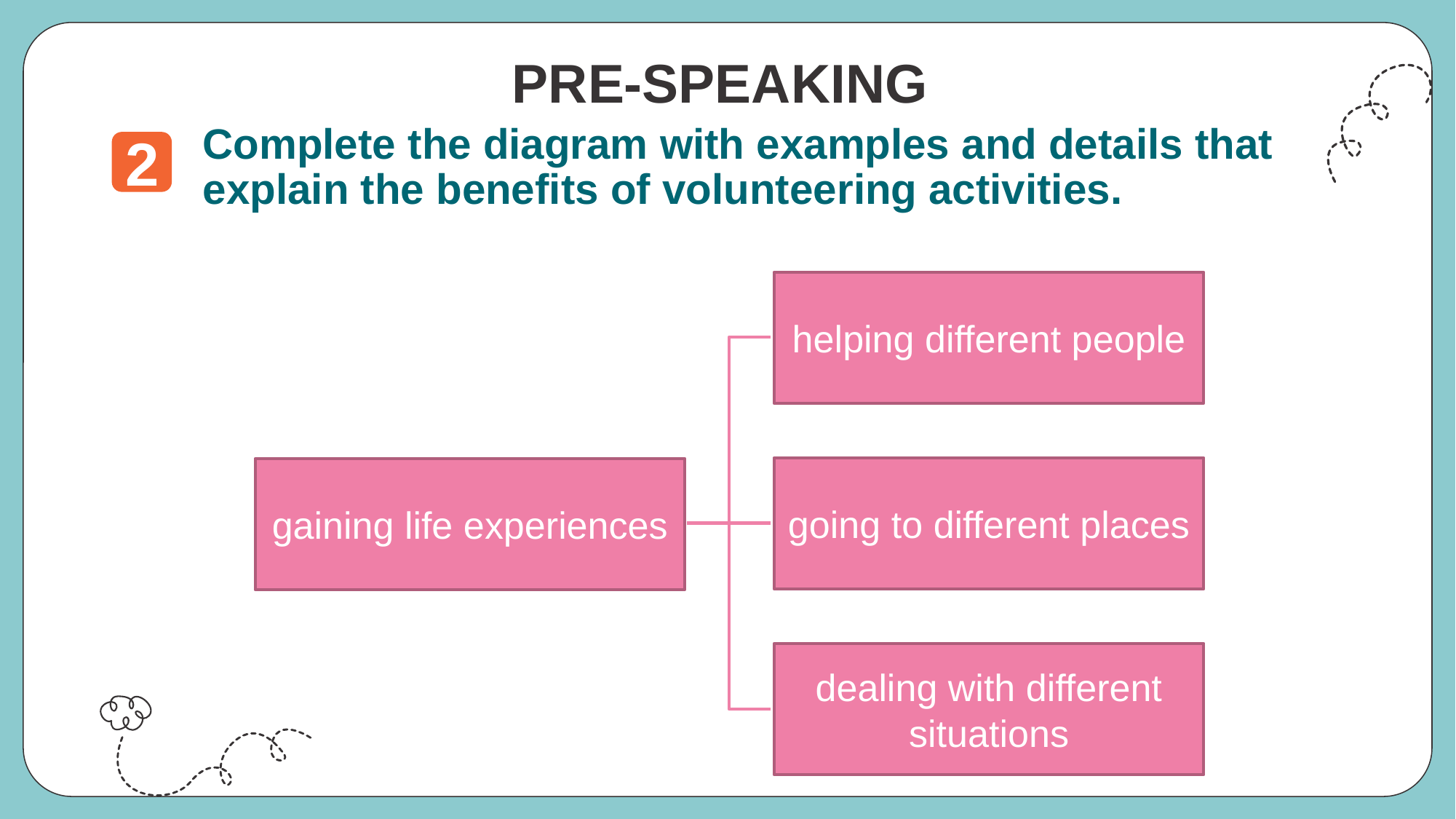

PRE-SPEAKING
Complete the diagram with examples and details that explain the benefits of volunteering activities.
2

…
…
…
…
helping different people
going to different places
gaining life experiences
dealing with different situations